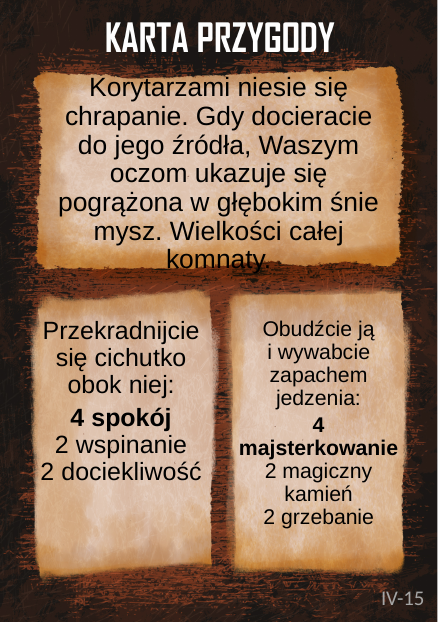

# Korytarzami niesie się chrapanie. Gdy docieracie do jego źródła, Waszym oczom ukazuje się pogrążona w głębokim śnie mysz. Wielkości całej komnaty.
Przekradnijcie się cichutko obok niej:
4 spokój
2 wspinanie
2 dociekliwość
Obudźcie ją
i wywabcie zapachem jedzenia:
4 majsterkowanie
2 magiczny kamień
2 grzebanie
IV-15